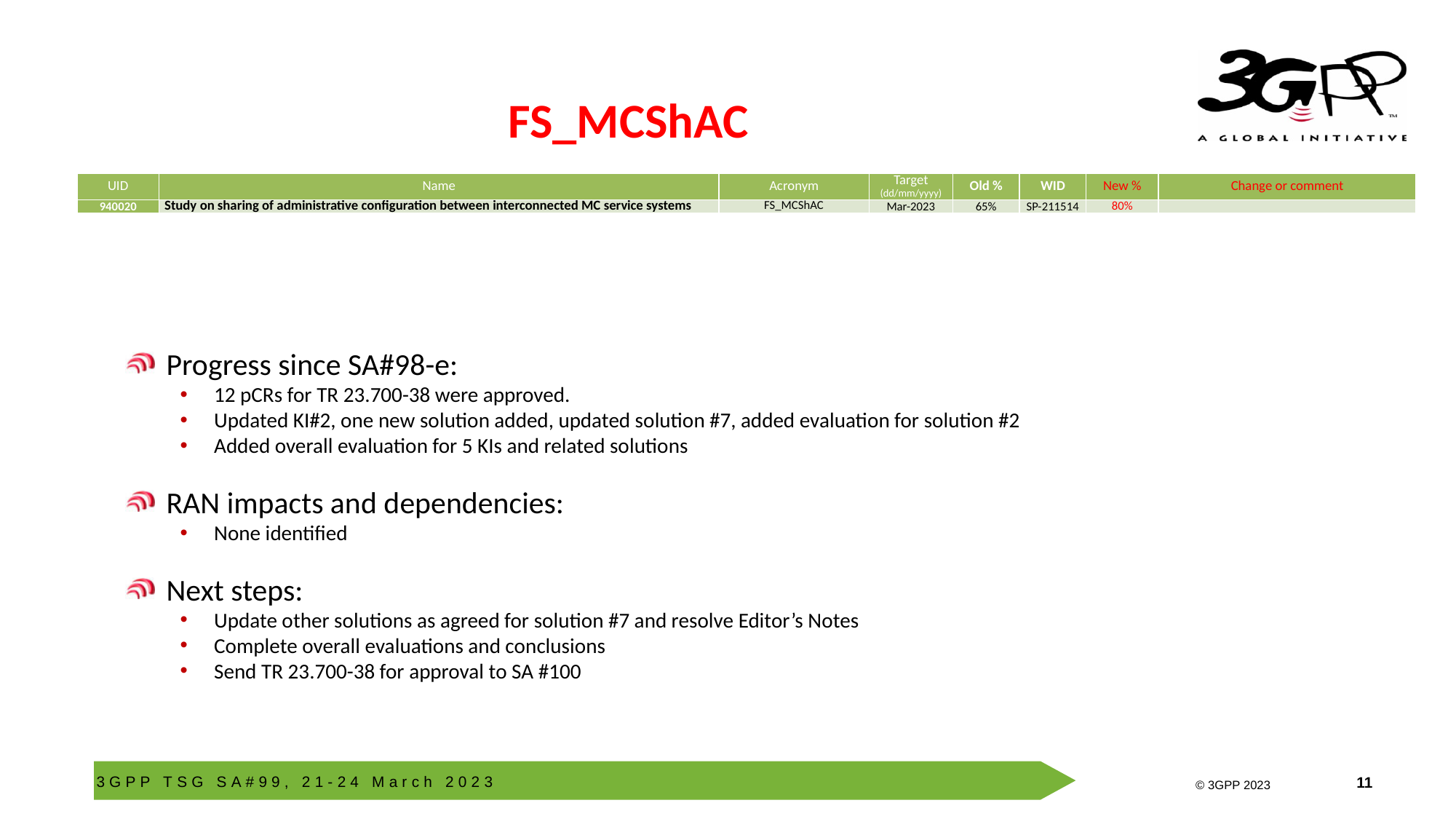

# FS_MCShAC
| UID | Name | Acronym | Target (dd/mm/yyyy) | Old % | WID | New % | Change or comment |
| --- | --- | --- | --- | --- | --- | --- | --- |
| 940020 | Study on sharing of administrative configuration between interconnected MC service systems | FS\_MCShAC | Mar-2023 | 65% | SP-211514 | 80% |  |
Progress since SA#98-e:
12 pCRs for TR 23.700-38 were approved.
Updated KI#2, one new solution added, updated solution #7, added evaluation for solution #2
Added overall evaluation for 5 KIs and related solutions

RAN impacts and dependencies:
None identified

Next steps:
Update other solutions as agreed for solution #7 and resolve Editor’s Notes
Complete overall evaluations and conclusions
Send TR 23.700-38 for approval to SA #100